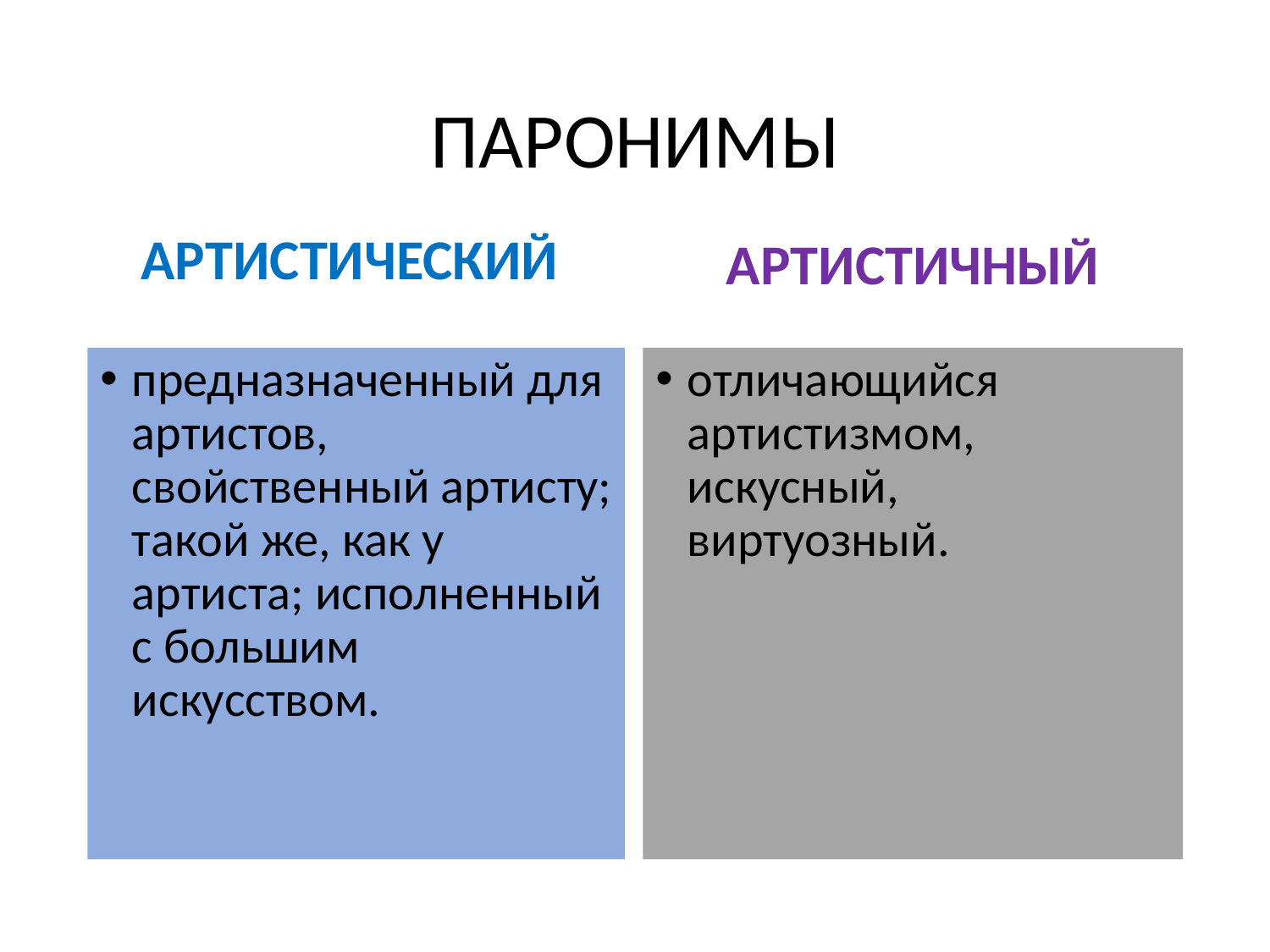

# ПАРОНИМЫ
АРТИСТИЧЕСКИЙ
АРТИСТИЧНЫЙ
предназначенный для артистов, свойственный артисту; такой же, как у артиста; исполненный с большим искусством.
отличающийся артистизмом, искусный, виртуозный.